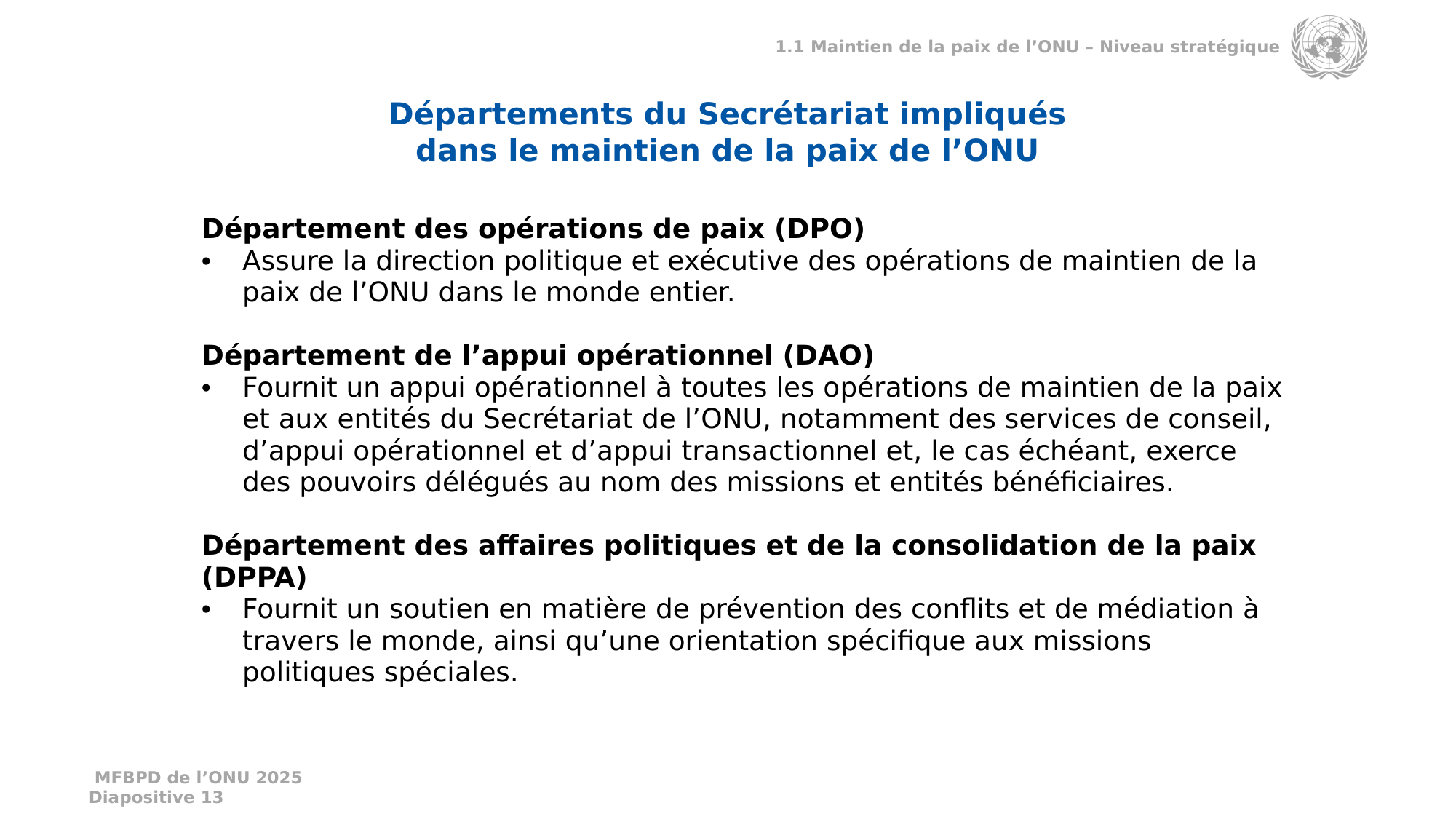

Départements du Secrétariat impliqués
dans le maintien de la paix de l’ONU
| Département des opérations de paix (DPO) Assure la direction politique et exécutive des opérations de maintien de la paix de l’ONU dans le monde entier. Département de l’appui opérationnel (DAO) Fournit un appui opérationnel à toutes les opérations de maintien de la paix et aux entités du Secrétariat de l’ONU, notamment des services de conseil, d’appui opérationnel et d’appui transactionnel et, le cas échéant, exerce des pouvoirs délégués au nom des missions et entités bénéficiaires. Département des affaires politiques et de la consolidation de la paix (DPPA) Fournit un soutien en matière de prévention des conflits et de médiation à travers le monde, ainsi qu’une orientation spécifique aux missions politiques spéciales. |
| --- |